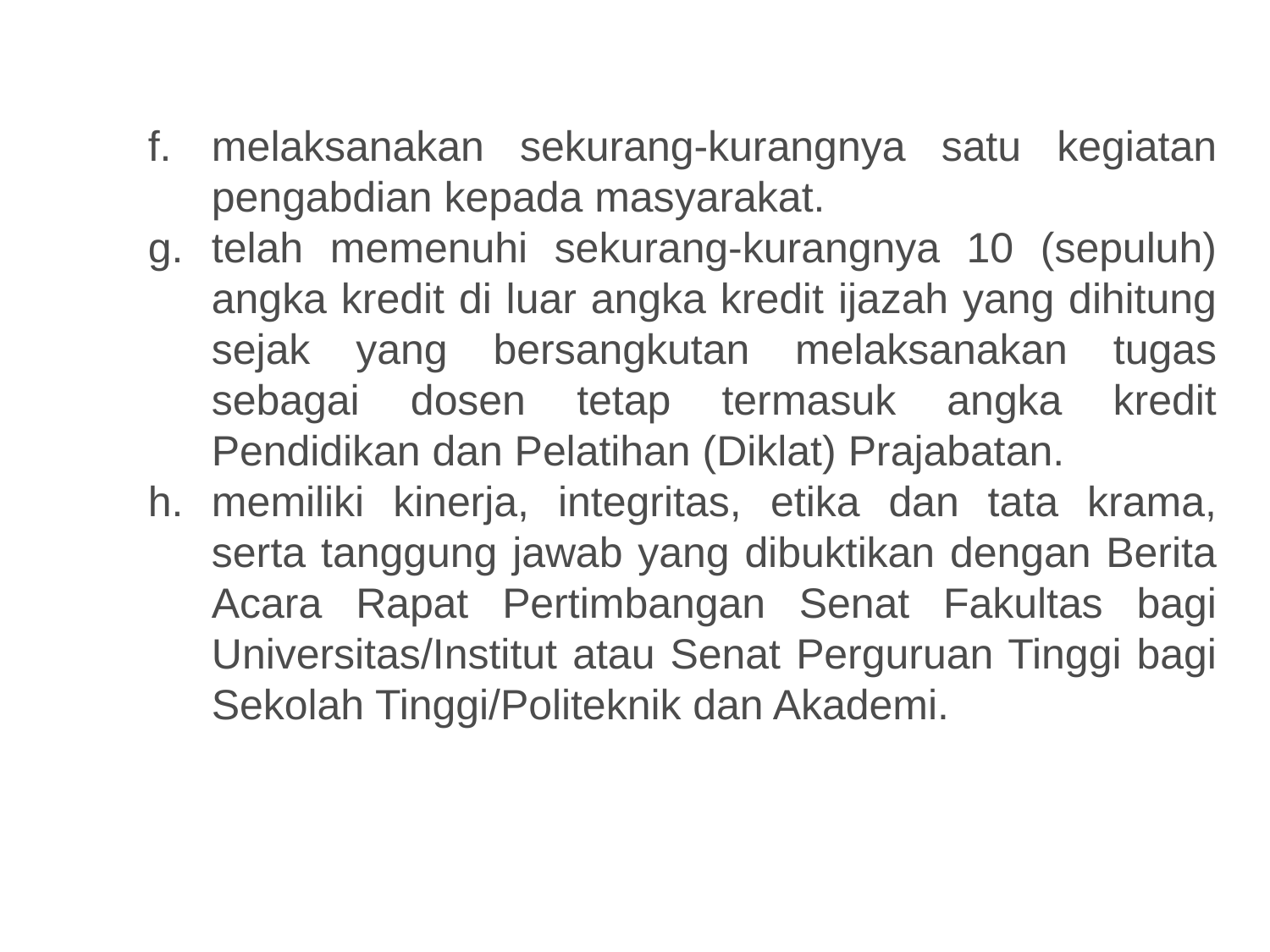

melaksanakan sekurang-kurangnya satu kegiatan pengabdian kepada masyarakat.
telah memenuhi sekurang-kurangnya 10 (sepuluh) angka kredit di luar angka kredit ijazah yang dihitung sejak yang bersangkutan melaksanakan tugas sebagai dosen tetap termasuk angka kredit Pendidikan dan Pelatihan (Diklat) Prajabatan.
memiliki kinerja, integritas, etika dan tata krama, serta tanggung jawab yang dibuktikan dengan Berita Acara Rapat Pertimbangan Senat Fakultas bagi Universitas/Institut atau Senat Perguruan Tinggi bagi Sekolah Tinggi/Politeknik dan Akademi.